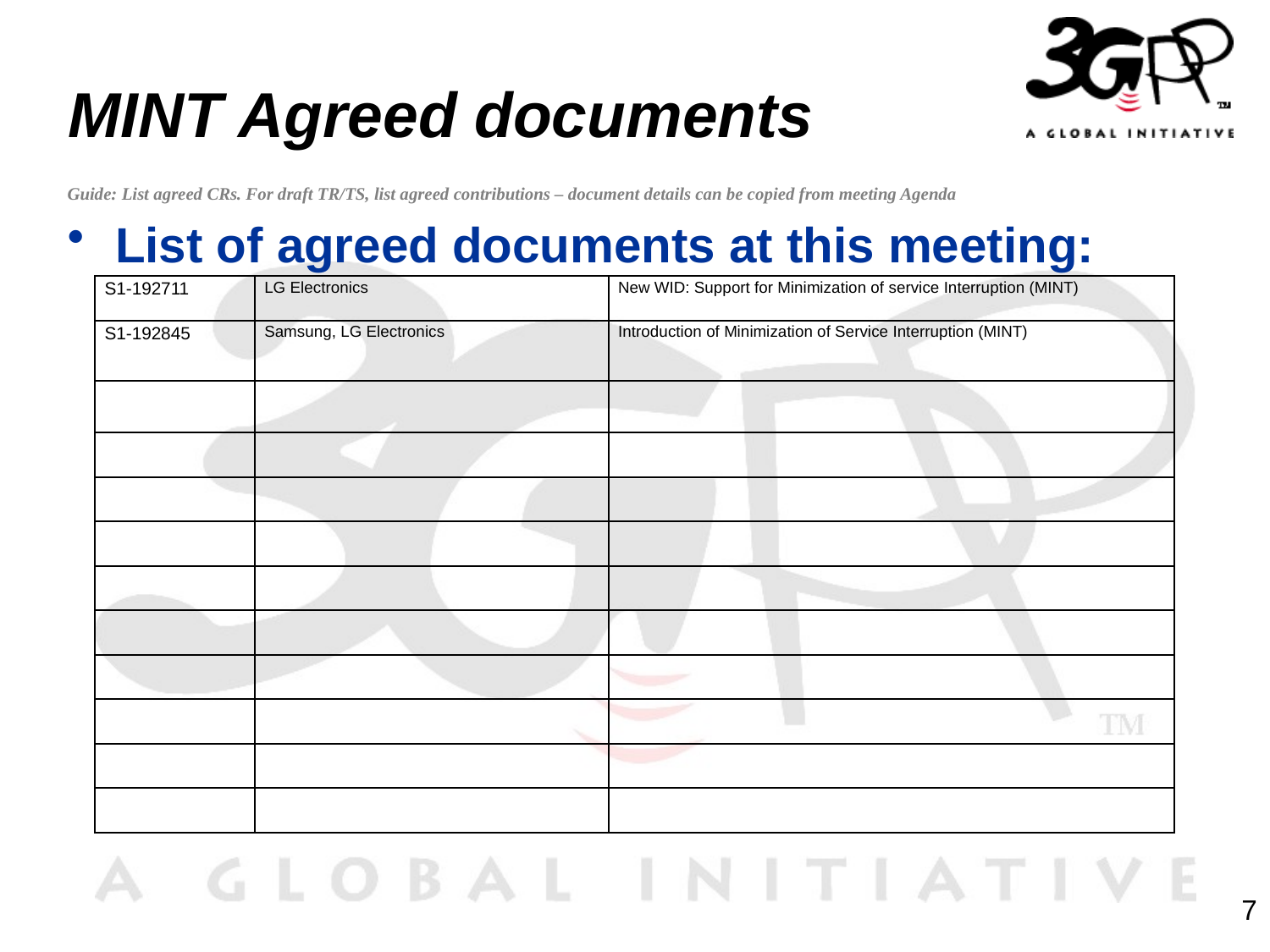

# MINT Agreed documents
Guide: List agreed CRs. For draft TR/TS, list agreed contributions – document details can be copied from meeting Agenda
List of agreed documents at this meeting:

| S1-192711 | LG Electronics | New WID: Support for Minimization of service Interruption (MINT) |
| --- | --- | --- |
| S1-192845 | Samsung, LG Electronics | Introduction of Minimization of Service Interruption (MINT) |
|  |  |  |
|  |  |  |
|  |  |  |
|  |  |  |
|  |  |  |
|  |  |  |
|  |  |  |
|  |  |  |
|  |  |  |
|  |  |  |
7